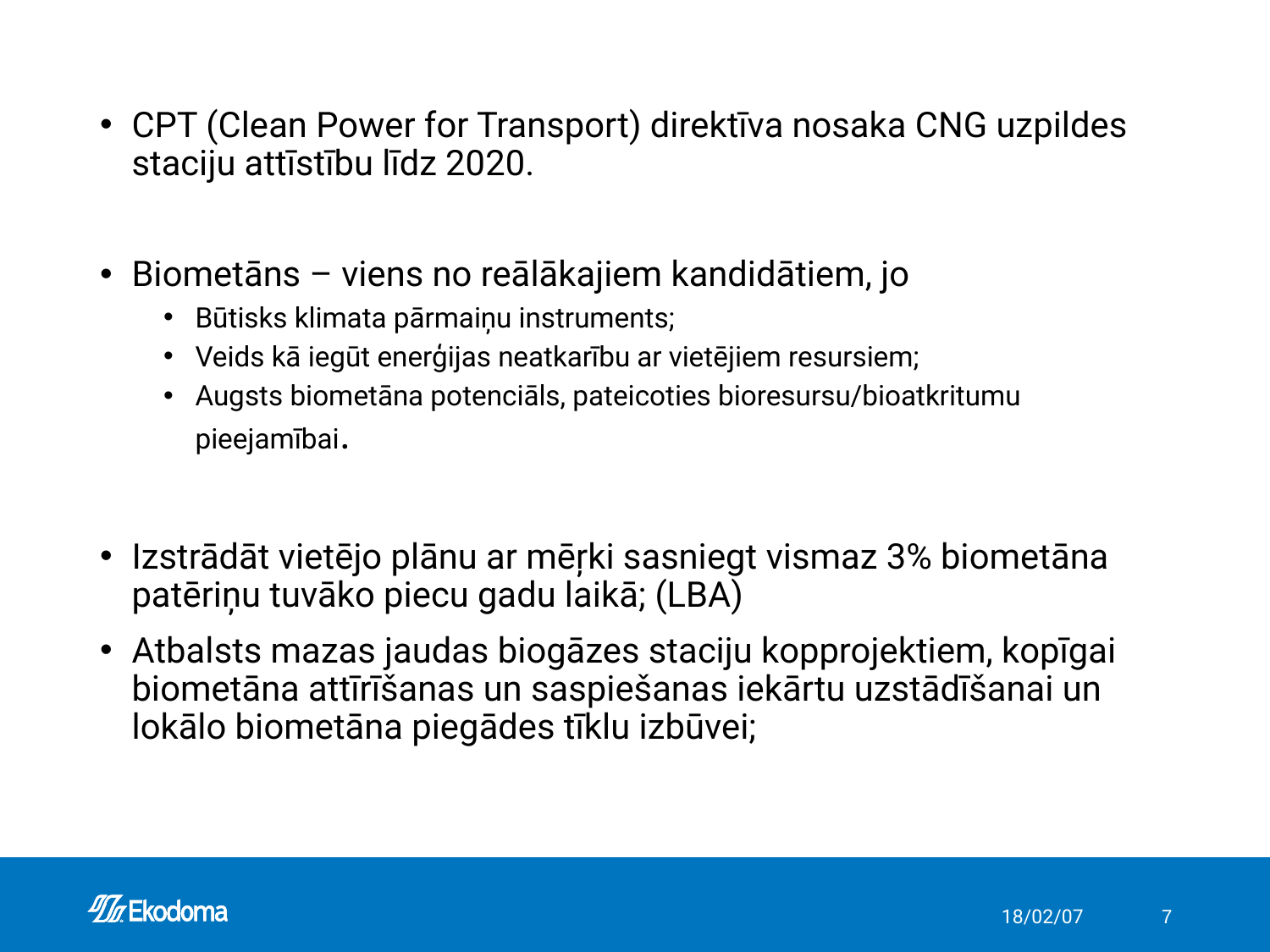

CPT (Clean Power for Transport) direktīva nosaka CNG uzpildes staciju attīstību līdz 2020.

Biometāns – viens no reālākajiem kandidātiem, jo
Būtisks klimata pārmaiņu instruments;
Veids kā iegūt enerģijas neatkarību ar vietējiem resursiem;
Augsts biometāna potenciāls, pateicoties bioresursu/bioatkritumu pieejamībai.

Izstrādāt vietējo plānu ar mēŗki sasniegt vismaz 3% biometāna patēriņu tuvāko piecu gadu laikā; (LBA)
Atbalsts mazas jaudas biogāzes staciju kopprojektiem, kopīgai biometāna attīrīšanas un saspiešanas iekārtu uzstādīšanai un lokālo biometāna piegādes tīklu izbūvei;

18/02/07
7